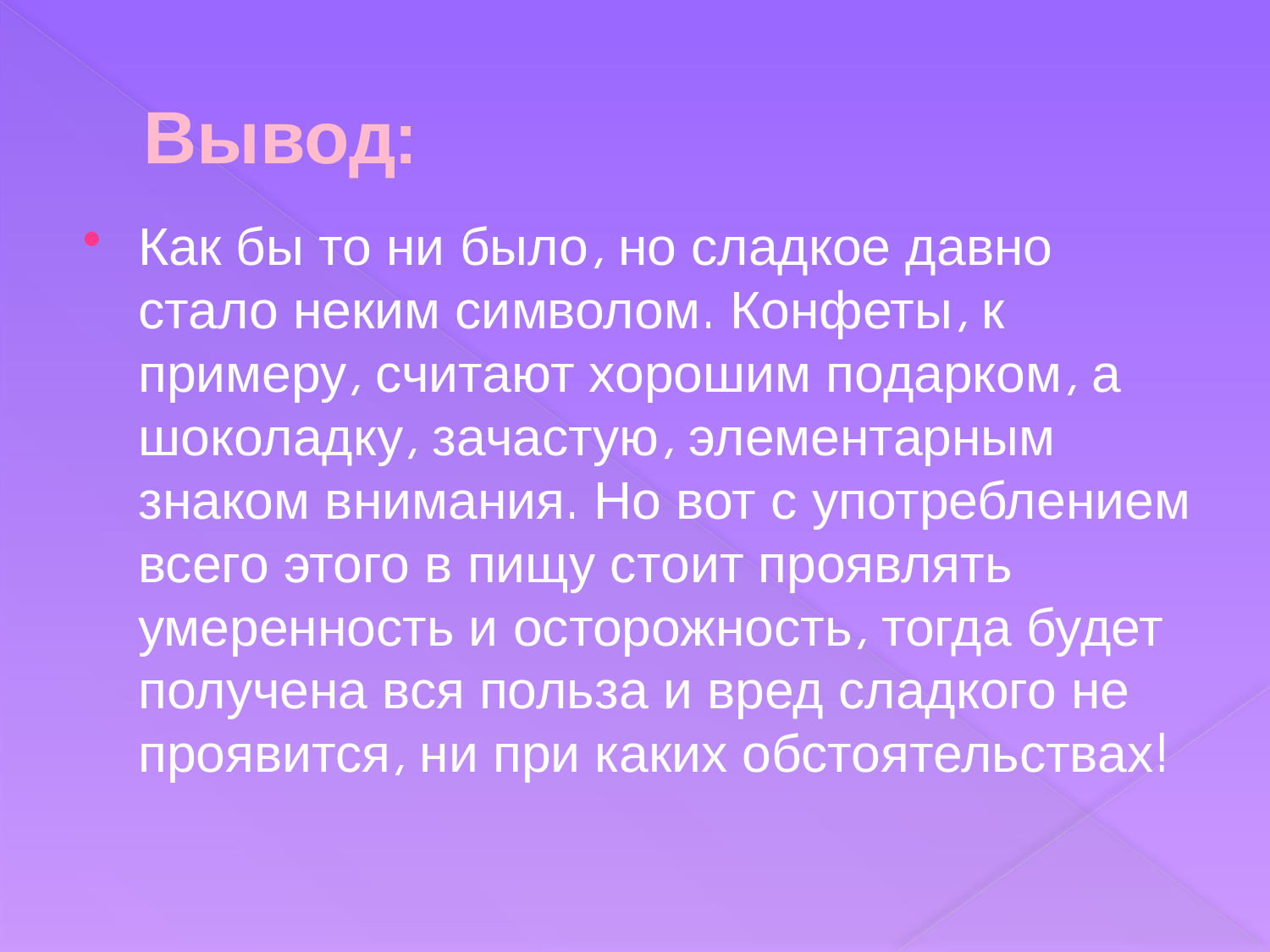

# Вывод:
Как бы то ни было, но сладкое давно стало неким символом. Конфеты, к примеру, считают хорошим подарком, а шоколадку, зачастую, элементарным знаком внимания. Но вот с употреблением всего этого в пищу стоит проявлять умеренность и осторожность, тогда будет получена вся польза и вред сладкого не проявится, ни при каких обстоятельствах!